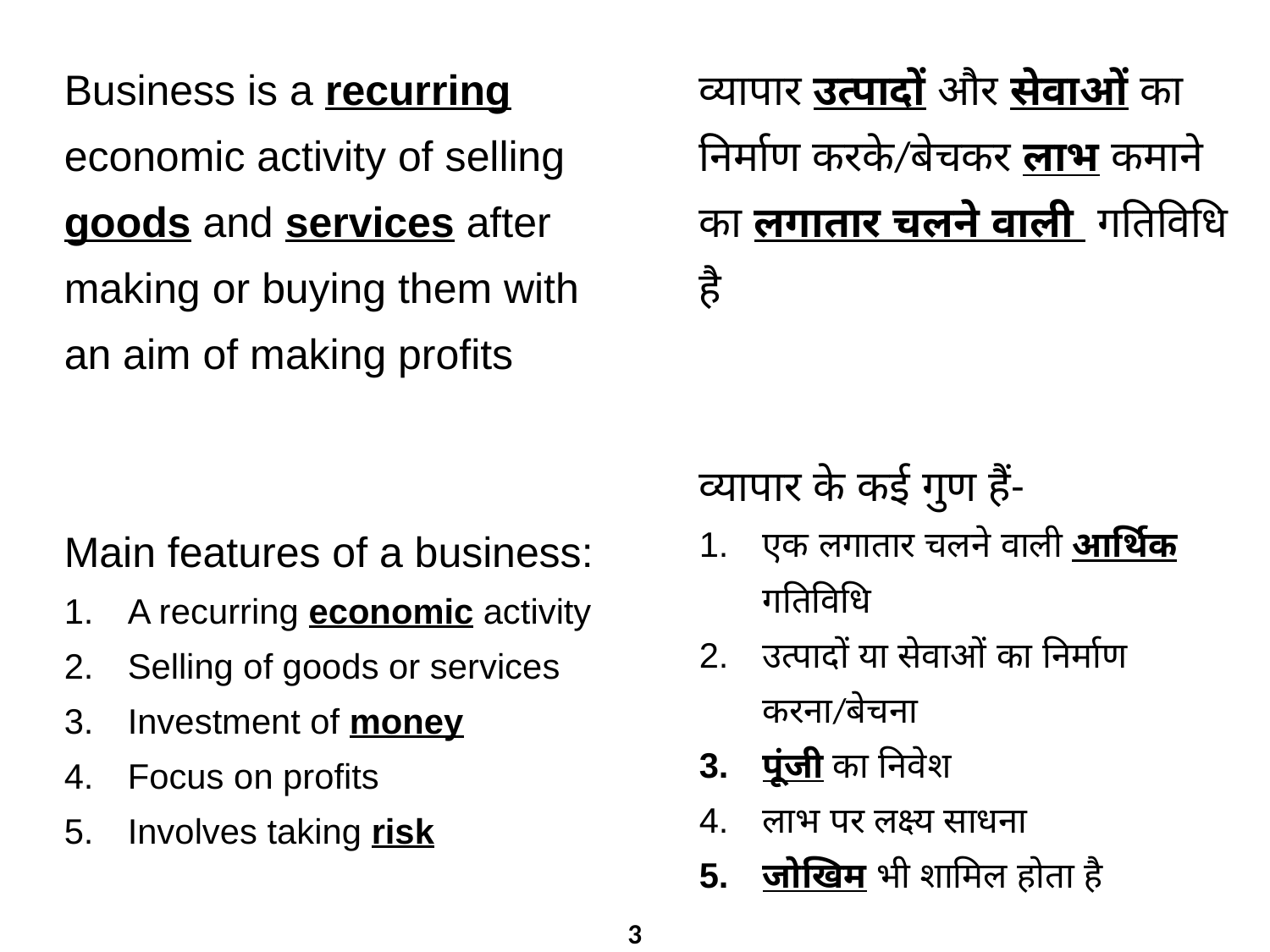

Business is a recurring economic activity of selling goods and services after making or buying them with an aim of making profits

Main features of a business:
A recurring economic activity
Selling of goods or services
Investment of money
Focus on profits
Involves taking risk
व्यापार उत्पादों और सेवाओं का निर्माण करके/बेचकर लाभ कमाने का लगातार चलने वाली  गतिविधि है

व्यापार के कई गुण हैं-
एक लगातार चलने वाली आर्थिक गतिविधि
उत्पादों या सेवाओं का निर्माण करना/बेचना
पूंजी का निवेश
लाभ पर लक्ष्य साधना
जोखिम भी शामिल होता है
3